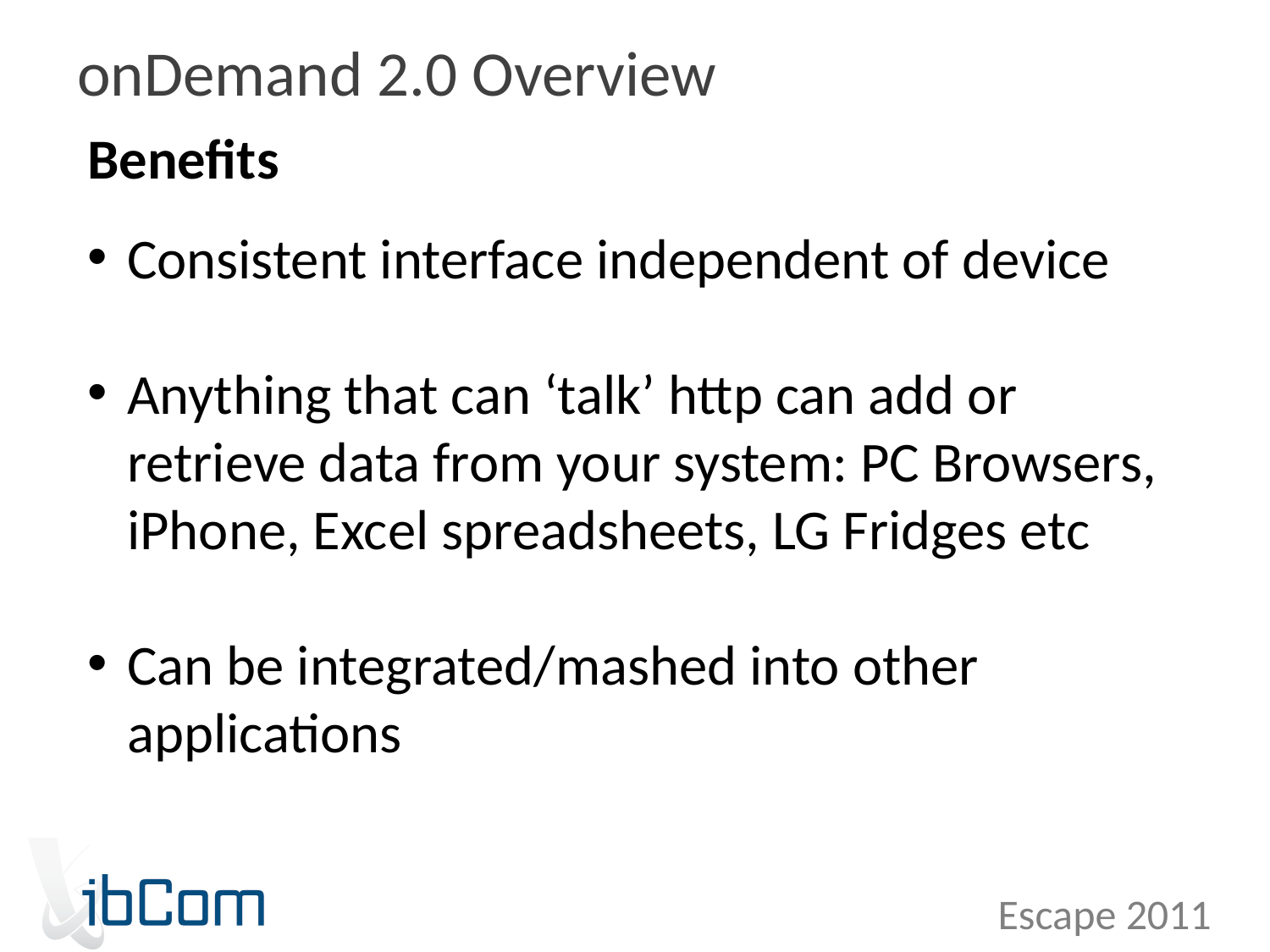

Benefits
Consistent interface independent of device

Anything that can ‘talk’ http can add or retrieve data from your system: PC Browsers, iPhone, Excel spreadsheets, LG Fridges etc

Can be integrated/mashed into other applications